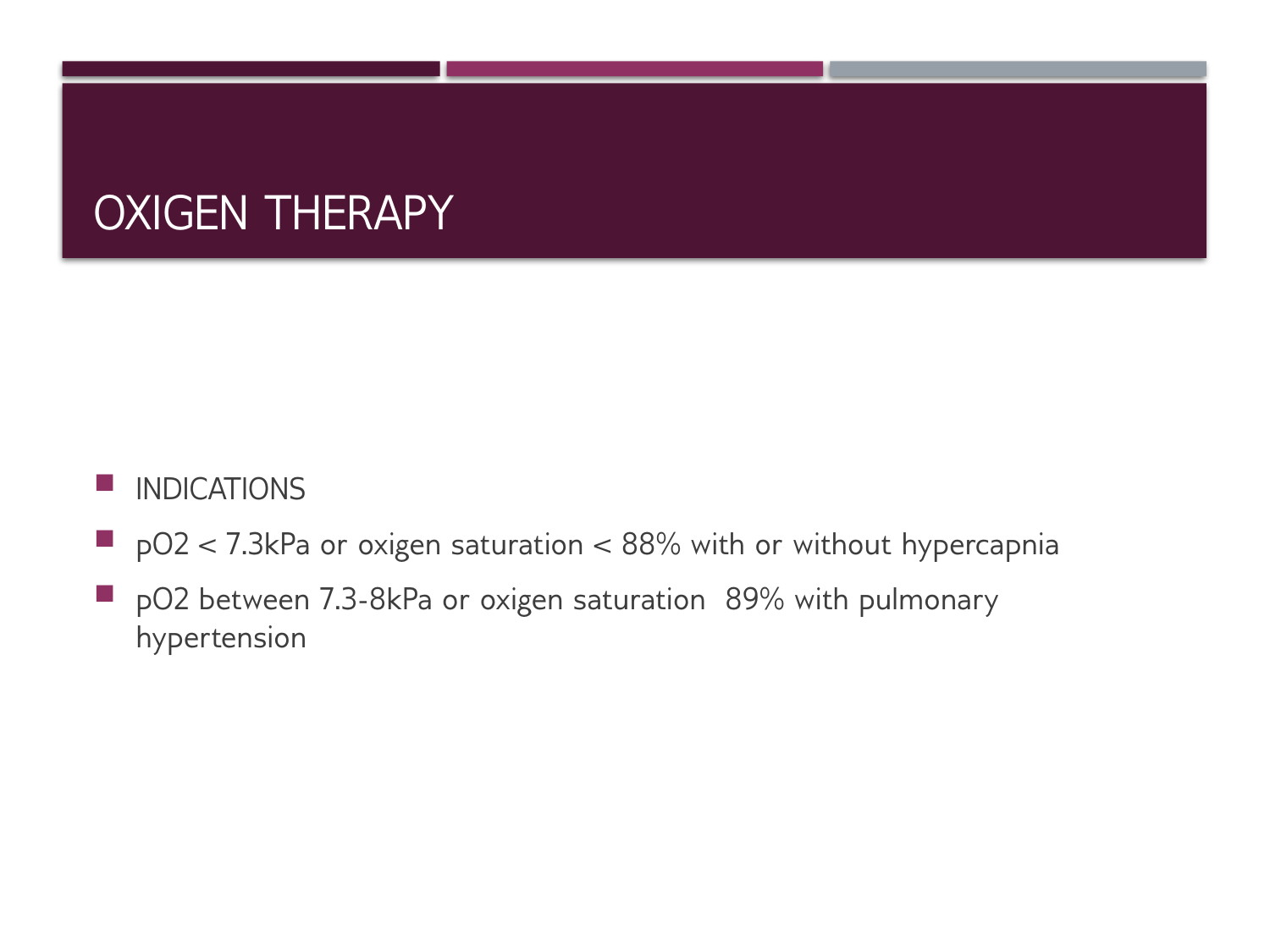

# OXIGEN THERAPY
INDICATIONS
pO2 < 7.3kPa or oxigen saturation < 88% with or without hypercapnia
pO2 between 7.3-8kPa or oxigen saturation  89% with pulmonary hypertension